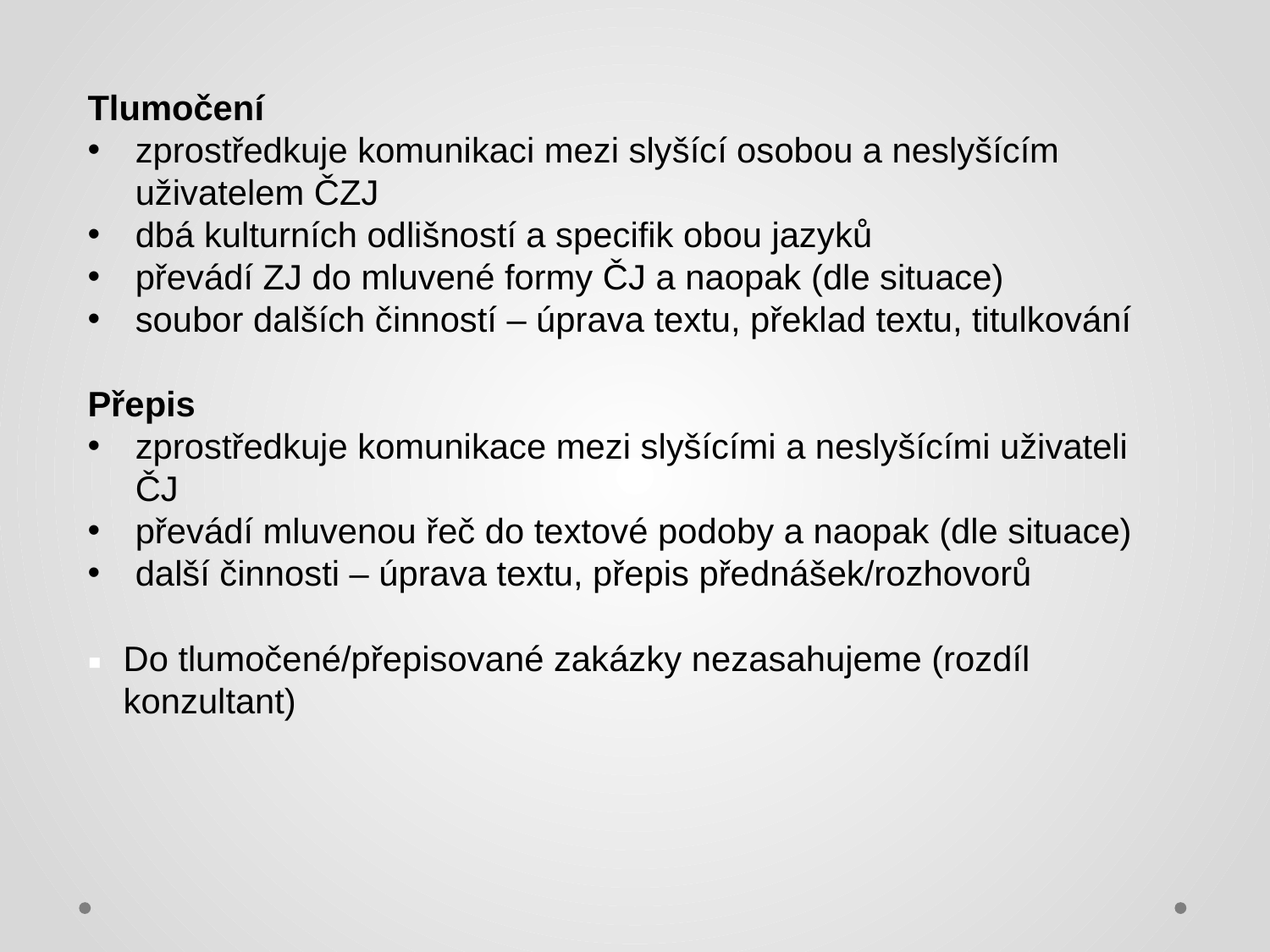

Tlumočení
zprostředkuje komunikaci mezi slyšící osobou a neslyšícím uživatelem ČZJ
dbá kulturních odlišností a specifik obou jazyků
převádí ZJ do mluvené formy ČJ a naopak (dle situace)
soubor dalších činností – úprava textu, překlad textu, titulkování

Přepis
zprostředkuje komunikace mezi slyšícími a neslyšícími uživateli ČJ
převádí mluvenou řeč do textové podoby a naopak (dle situace)
další činnosti – úprava textu, přepis přednášek/rozhovorů

Do tlumočené/přepisované zakázky nezasahujeme (rozdíl konzultant)